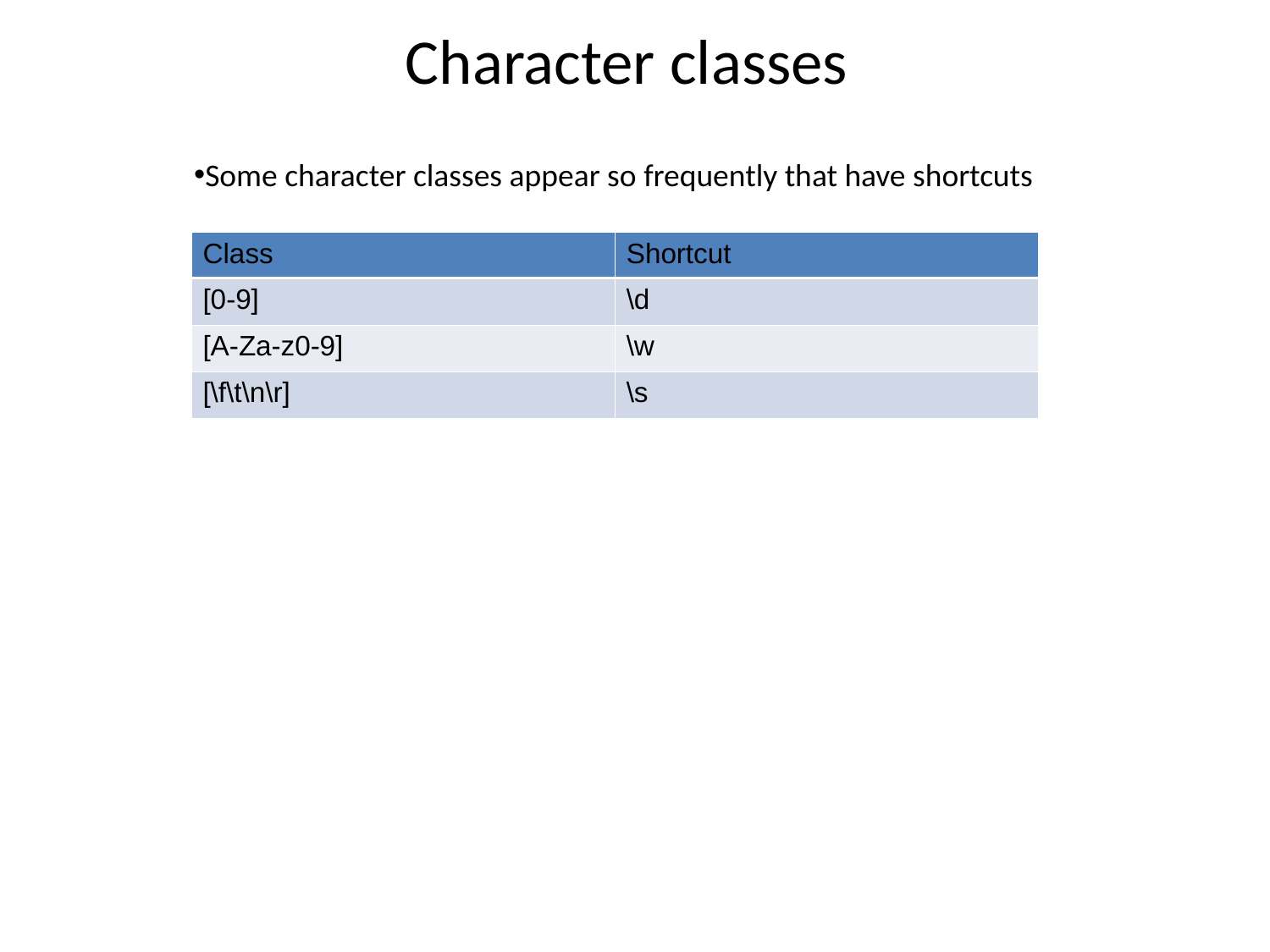

Character classes
Some character classes appear so frequently that have shortcuts

| Class | Shortcut |
| --- | --- |
| [0-9] | \d |
| [A-Za-z0-9] | \w |
| [\f\t\n\r] | \s |